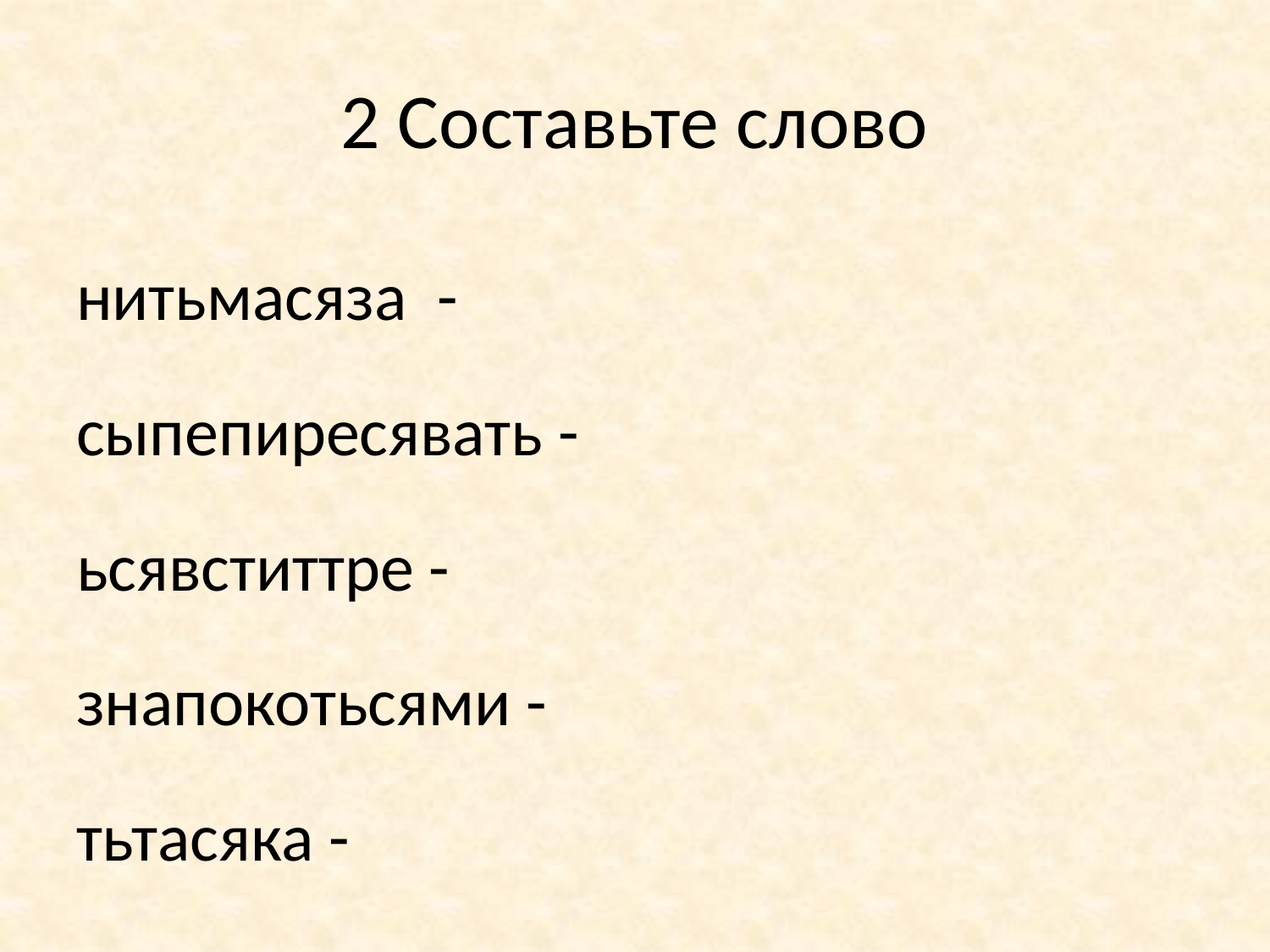

# 2 Составьте слово
нитьмасяза  -
сыпепиресявать -
ьсявститтре -
знапокотьсями -
тьтасяка -